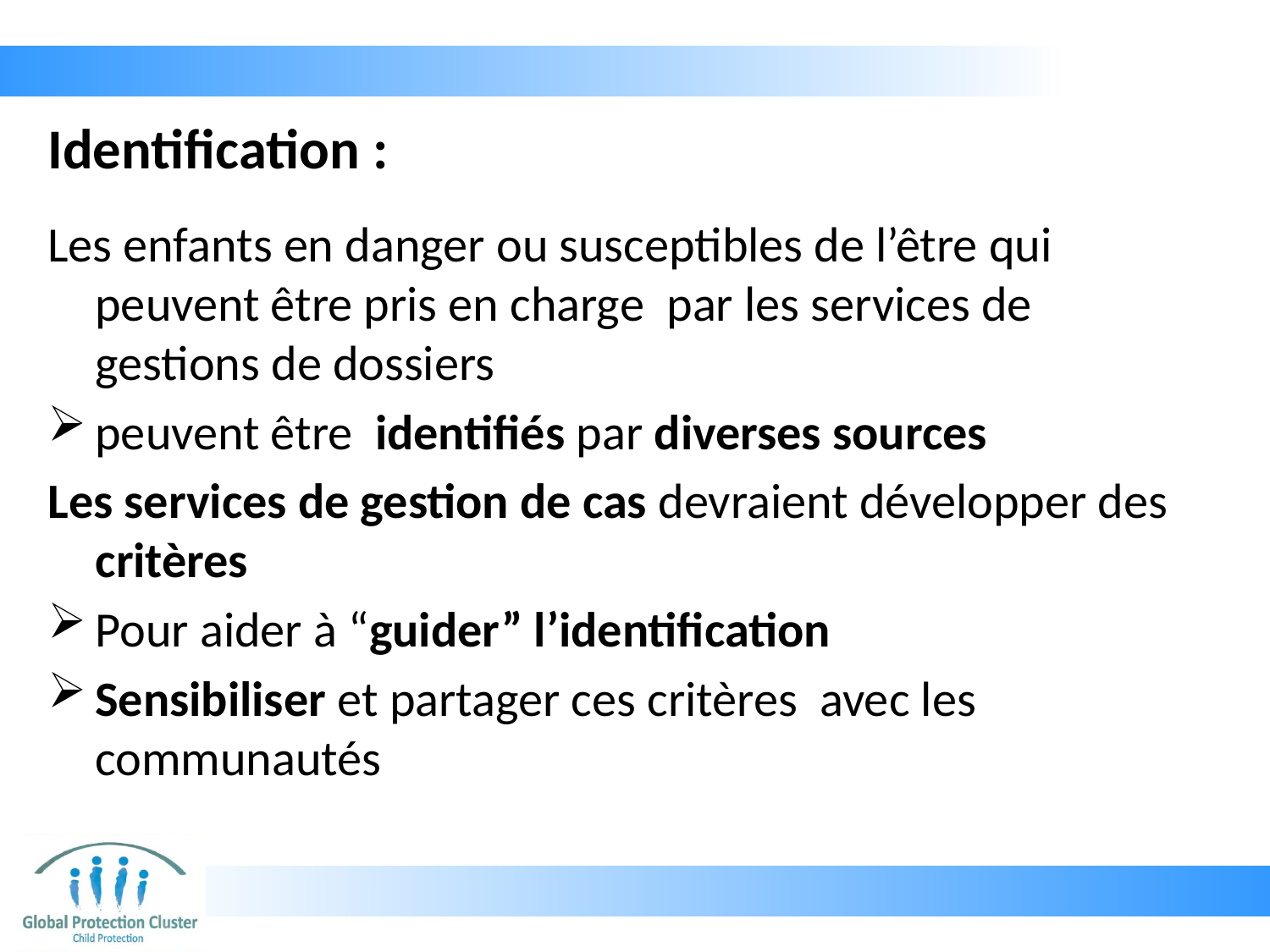

# Identification :
Les enfants en danger ou susceptibles de l’être qui peuvent être pris en charge  par les services de gestions de dossiers
peuvent être  identifiés par diverses sources
Les services de gestion de cas devraient développer des critères
Pour aider à “guider” l’identification
Sensibiliser et partager ces critères  avec les communautés